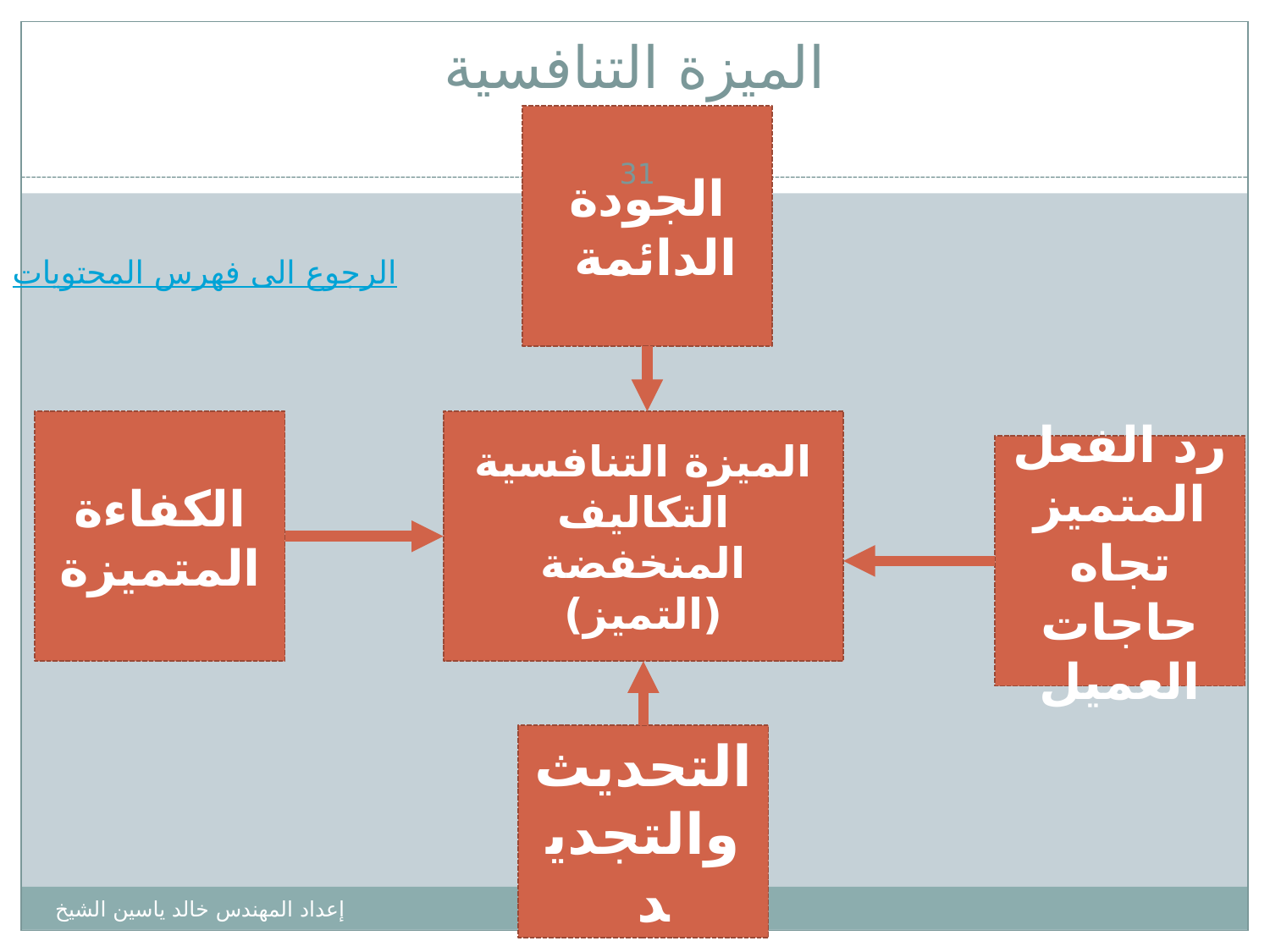

# الميزة التنافسية
الجودة الدائمة
31
الرجوع الى فهرس المحتويات
الكفاءة المتميزة
الميزة التنافسية
التكاليف المنخفضة (التميز)
رد الفعل المتميز	تجاه حاجات العميل
التحديث والتجديد
إعداد المهندس خالد ياسين الشيخ